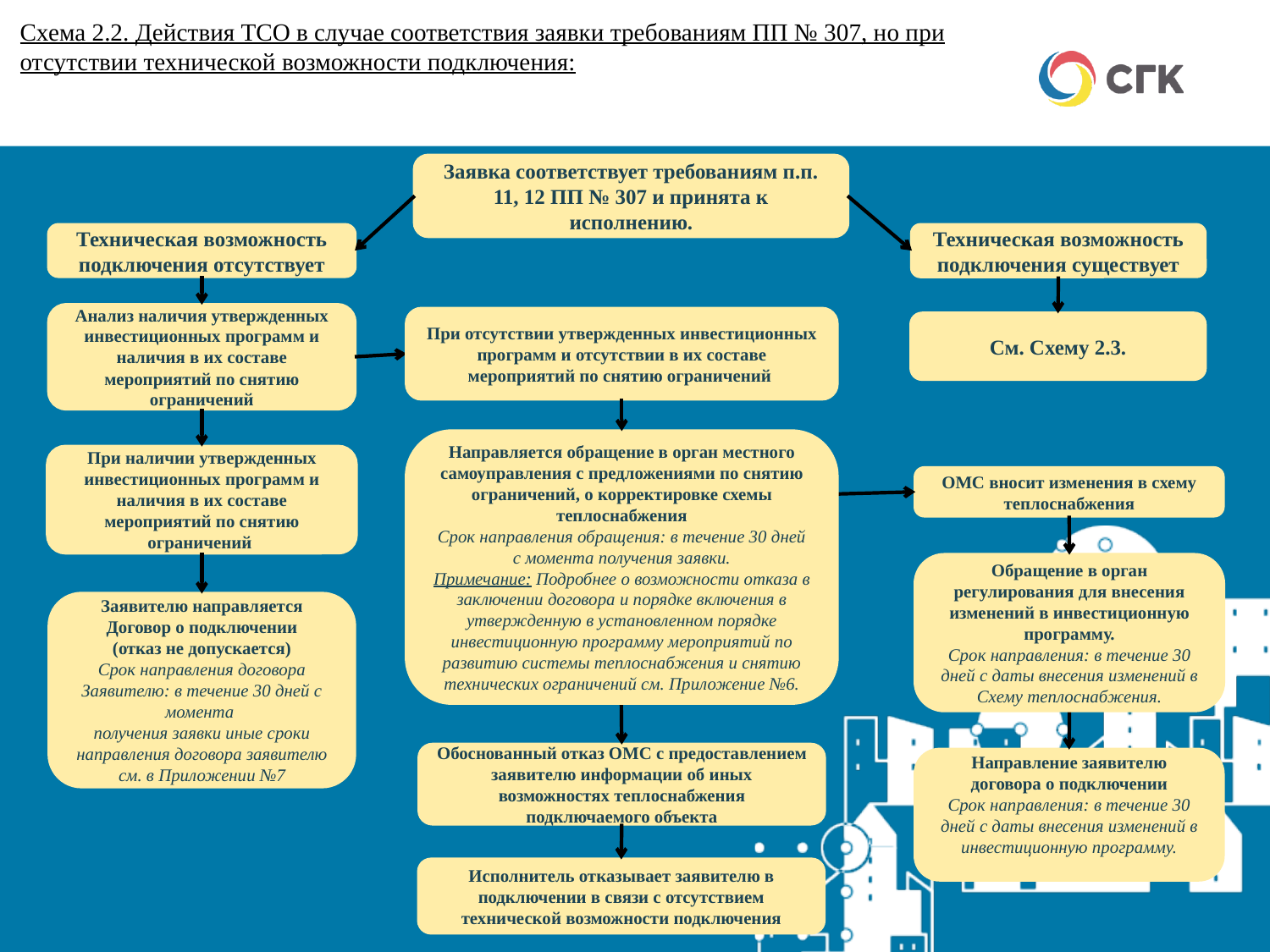

Схема 2.2. Действия ТСО в случае соответствия заявки требованиям ПП № 307, но при отсутствии технической возможности подключения:

Заявка соответствует требованиям п.п. 11, 12 ПП № 307 и принята к исполнению.
Техническая возможность подключения отсутствует
Техническая возможность подключения существует
См. Схему 2.3.
Анализ наличия утвержденных инвестиционных программ и наличия в их составе мероприятий по снятию ограничений
При отсутствии утвержденных инвестиционных программ и отсутствии в их составе мероприятий по снятию ограничений
Направляется обращение в орган местного самоуправления с предложениями по снятию ограничений, о корректировке схемы теплоснабжения
Срок направления обращения: в течение 30 дней с момента получения заявки.
Примечание: Подробнее о возможности отказа в заключении договора и порядке включения в утвержденную в установленном порядке инвестиционную программу мероприятий по развитию системы теплоснабжения и снятию технических ограничений см. Приложение №6.
При наличии утвержденных инвестиционных программ и наличия в их составе мероприятий по снятию ограничений
ОМС вносит изменения в схему теплоснабжения
Обращение в орган регулирования для внесения изменений в инвестиционную программу.
Срок направления: в течение 30 дней с даты внесения изменений в Схему теплоснабжения.
Заявителю направляется Договор о подключении
(отказ не допускается)
Срок направления договора Заявителю: в течение 30 дней с момента
получения заявки иные сроки направления договора заявителю см. в Приложении №7
Обоснованный отказ ОМС с предоставлением заявителю информации об иных возможностях теплоснабжения подключаемого объекта
Направление заявителю договора о подключении
Срок направления: в течение 30 дней с даты внесения изменений в инвестиционную программу.

Исполнитель отказывает заявителю в подключении в связи с отсутствием технической возможности подключения